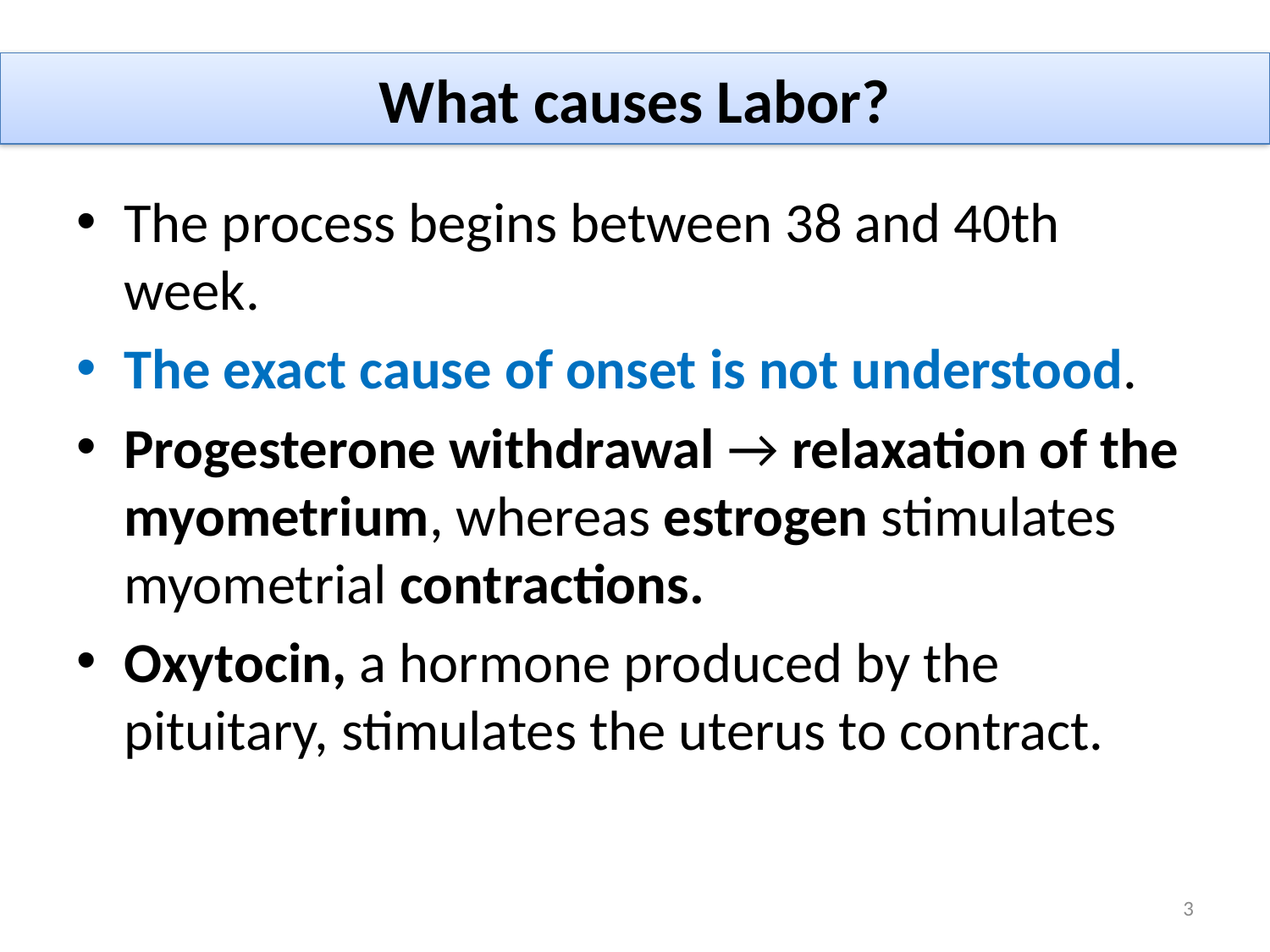

# What causes Labor?
The process begins between 38 and 40th week.
The exact cause of onset is not understood.
Progesterone withdrawal → relaxation of the myometrium, whereas estrogen stimulates myometrial contractions.
Oxytocin, a hormone produced by the pituitary, stimulates the uterus to contract.

3